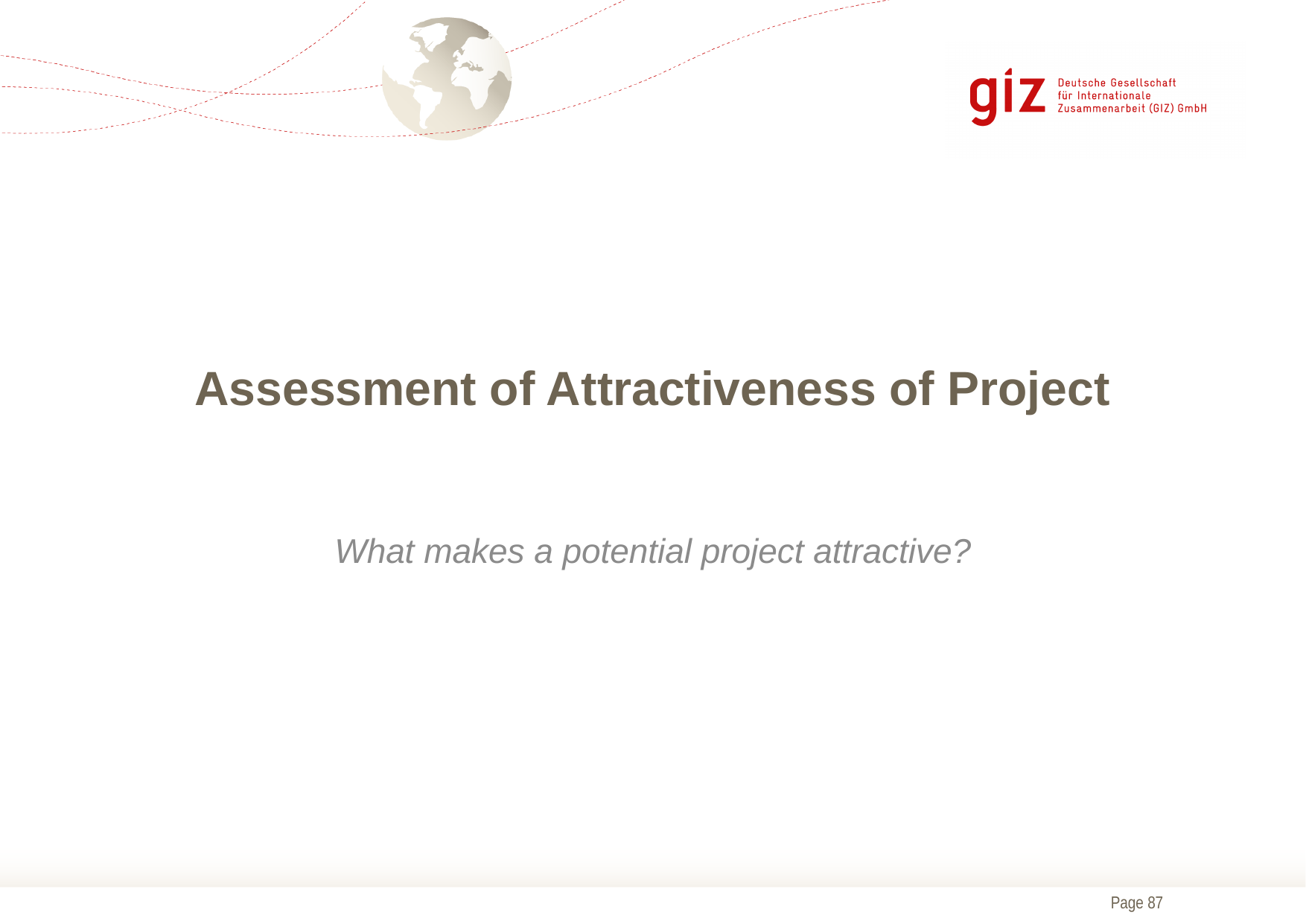

# Assessment of Attractiveness of Project
What makes a potential project attractive?